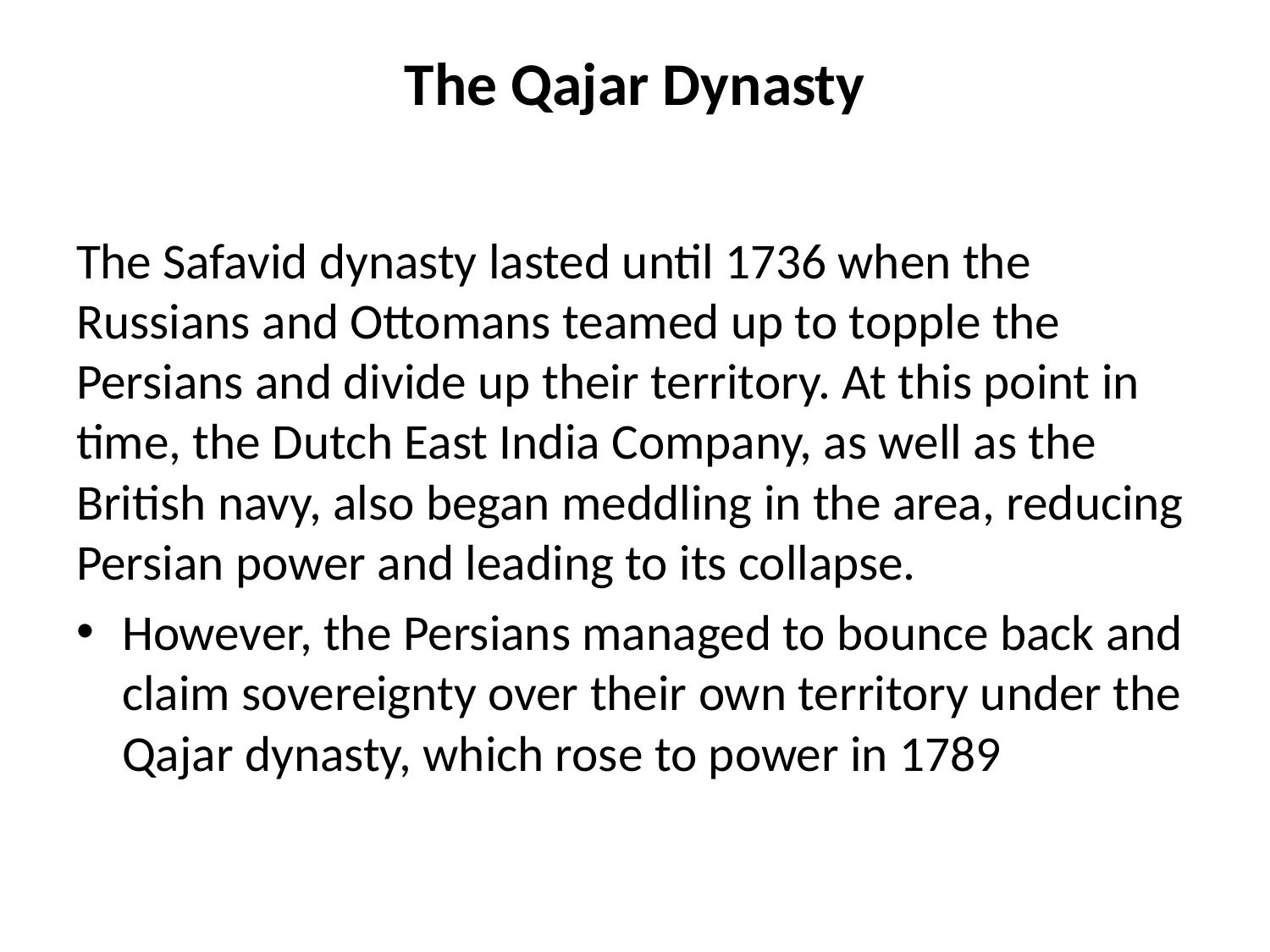

# The Qajar Dynasty
The Safavid dynasty lasted until 1736 when the Russians and Ottomans teamed up to topple the Persians and divide up their territory. At this point in time, the Dutch East India Company, as well as the British navy, also began meddling in the area, reducing Persian power and leading to its collapse.
However, the Persians managed to bounce back and claim sovereignty over their own territory under the Qajar dynasty, which rose to power in 1789